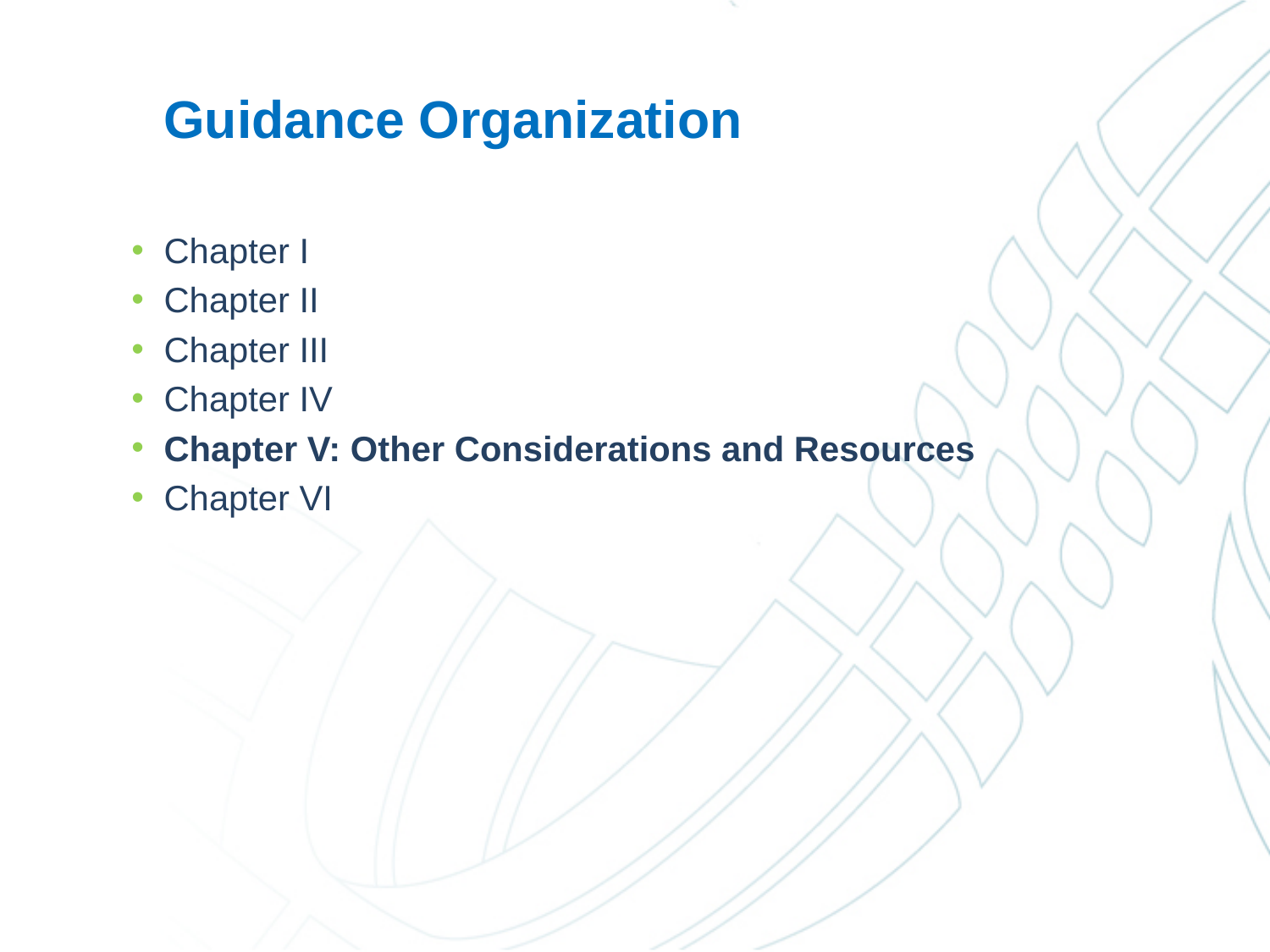

# Guidance Organization
Chapter I
Chapter II
Chapter III
Chapter IV
Chapter V: Other Considerations and Resources
Chapter VI